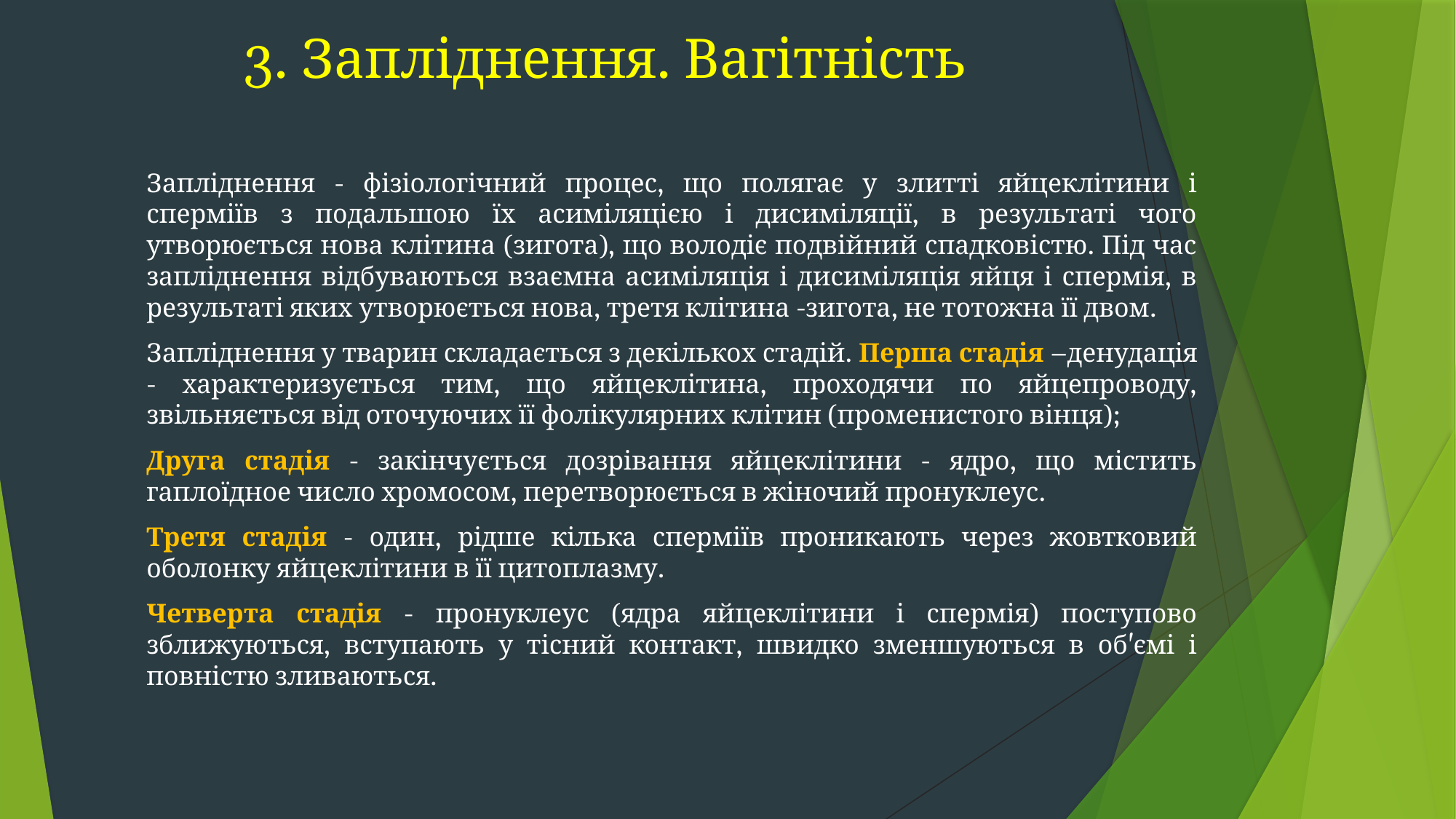

# 3. Запліднення. Вагітність
Запліднення - фізіологічний процес, що полягає у злитті яйцеклітини і сперміїв з подальшою їх асиміляцією і дисиміляції, в результаті чого утворюється нова клітина (зигота), що володіє подвійний спадковістю. Під час запліднення відбуваються взаємна асиміляція і дисиміляція яйця і спермія, в результаті яких утворюється нова, третя клітина -зигота, не тотожна її двом.
Запліднення у тварин складається з декількох стадій. Перша стадія –денудація - характеризується тим, що яйцеклітина, проходячи по яйцепроводу, звільняється від оточуючих її фолікулярних клітин (променистого вінця);
Друга стадія - закінчується дозрівання яйцеклітини - ядро, що містить гаплоїдное число хромосом, перетворюється в жіночий пронуклеус.
Третя стадія - один, рідше кілька сперміїв проникають через жовтковий оболонку яйцеклітини в її цитоплазму.
Четверта стадія - пронуклеус (ядра яйцеклітини і спермія) поступово зближуються, вступають у тісний контакт, швидко зменшуються в об'ємі і повністю зливаються.